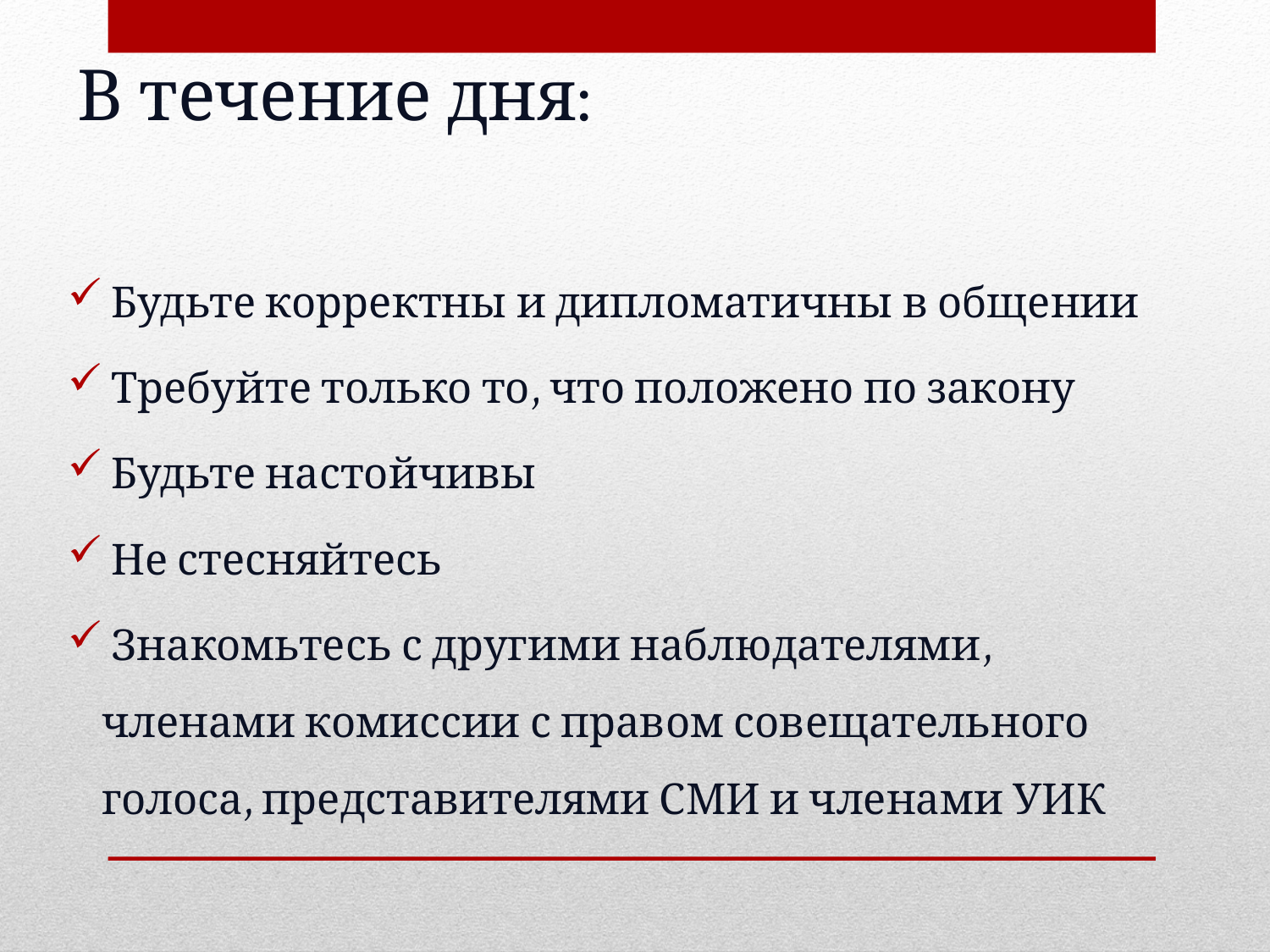

# В течение дня:
 Будьте корректны и дипломатичны в общении
 Требуйте только то, что положено по закону
 Будьте настойчивы
 Не стесняйтесь
 Знакомьтесь с другими наблюдателями, членами комиссии с правом совещательного голоса, представителями СМИ и членами УИК